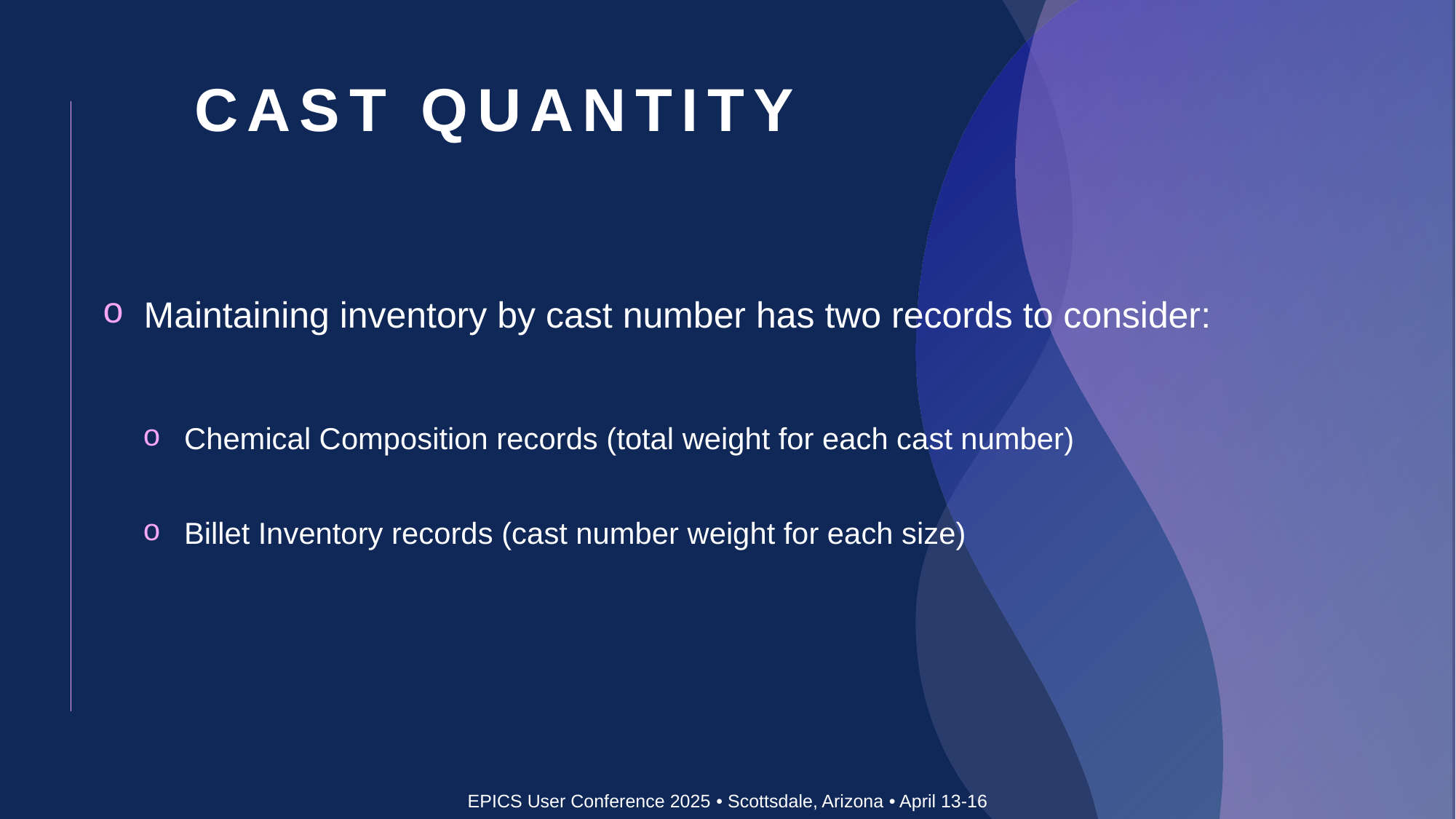

# Cast Quantity
Maintaining inventory by cast number has two records to consider:

Chemical Composition records (total weight for each cast number)

Billet Inventory records (cast number weight for each size)